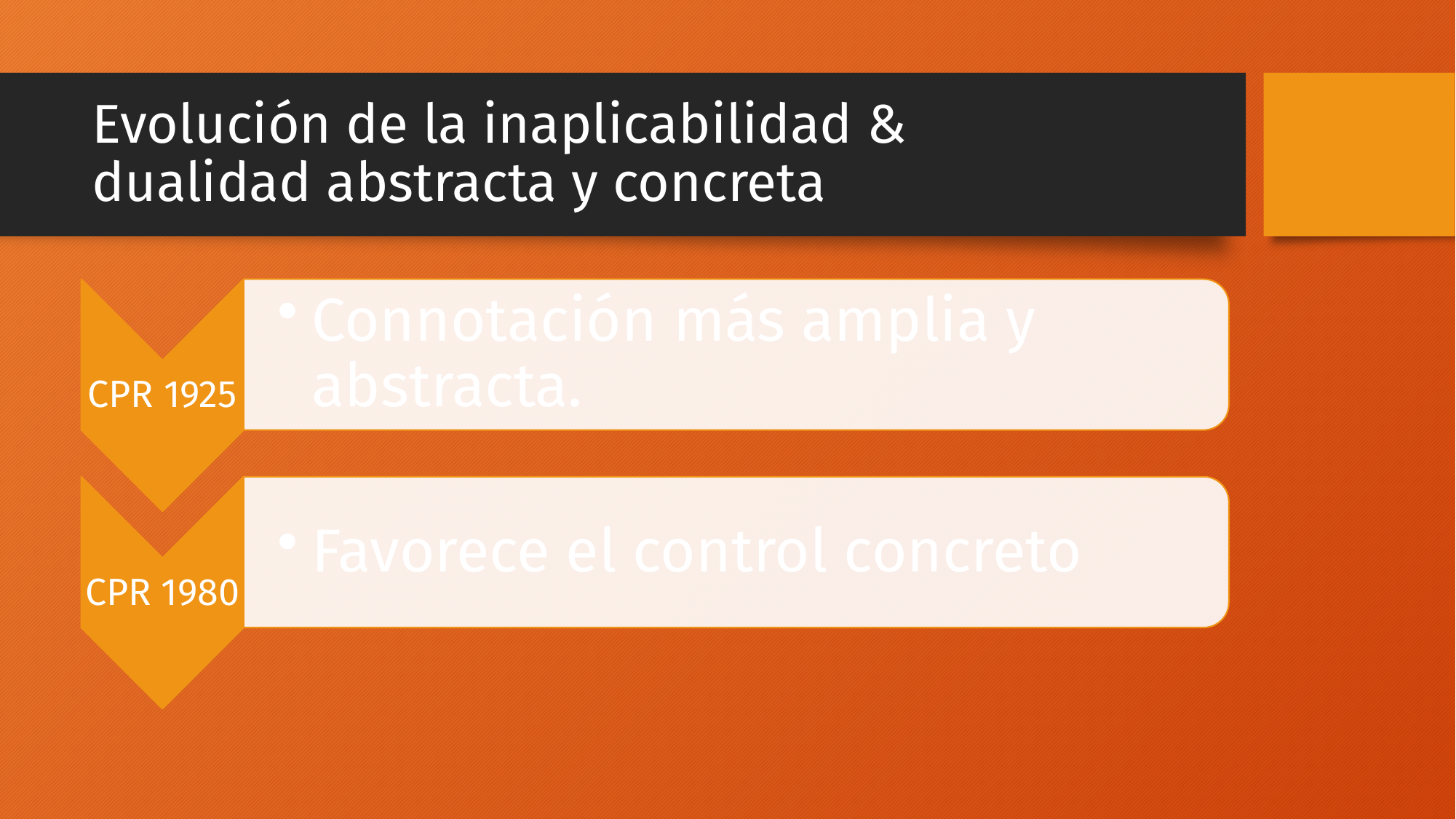

# Evolución de la inaplicabilidad & dualidad abstracta y concreta
CPR 1925
Connotación más amplia y abstracta.
CPR 1980
Favorece el control concreto